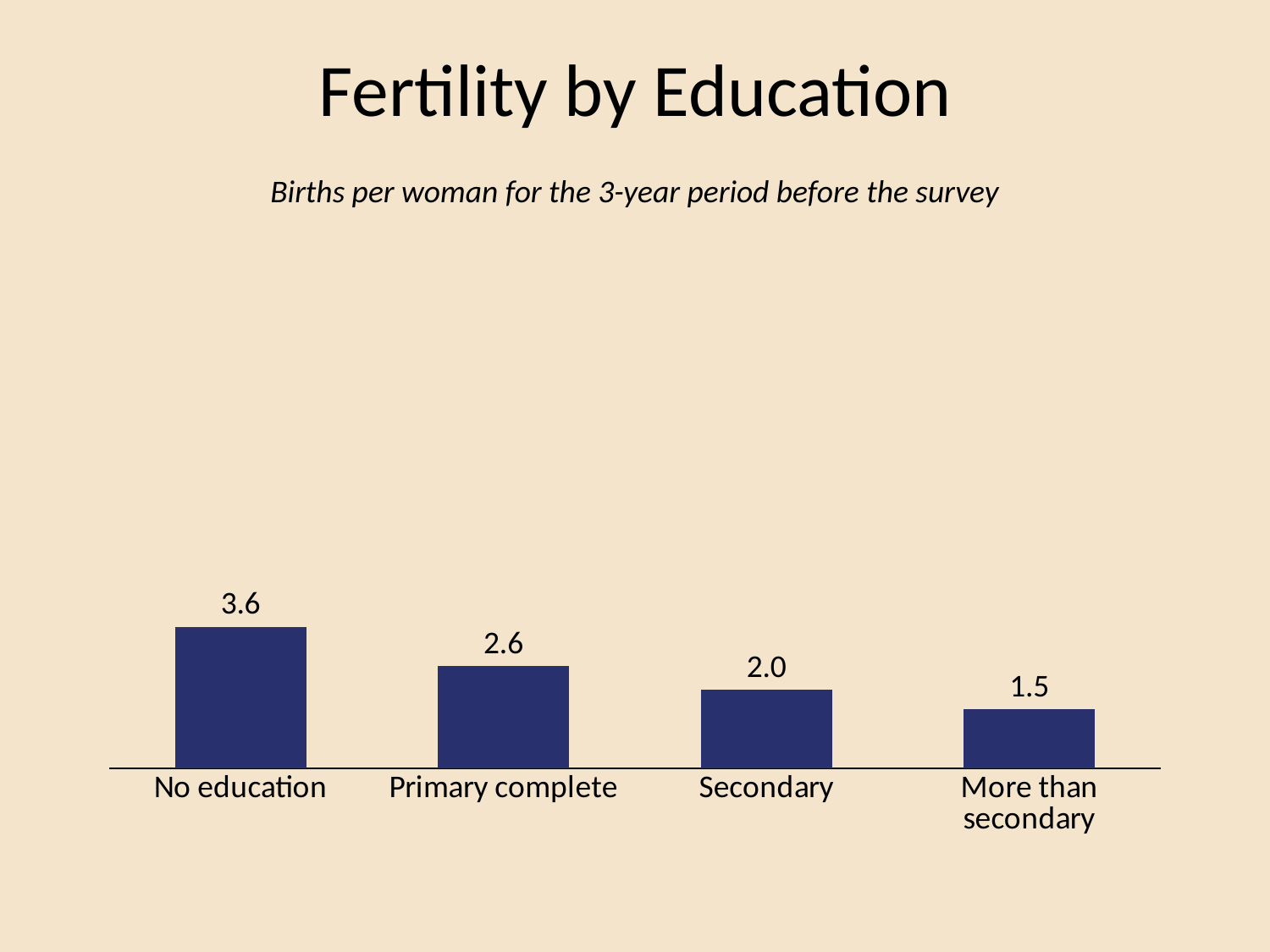

# Fertility by Education
Births per woman for the 3-year period before the survey

### Chart

| Category | Column1 |
|---|---|
| No education | 3.6 |
| Primary complete | 2.6 |
| Secondary | 2.0 |
| More than secondary | 1.5 |